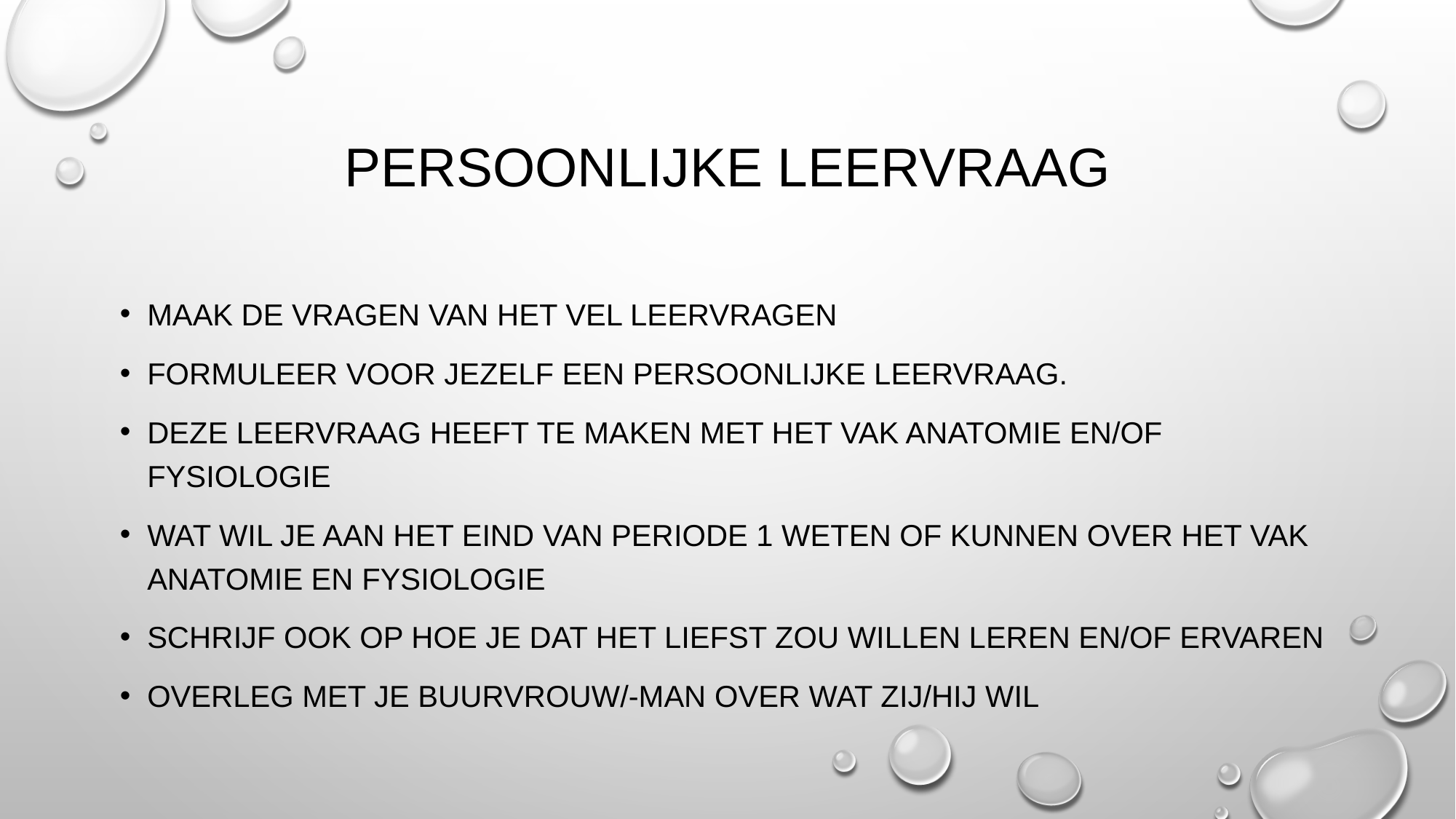

# Persoonlijke leervraag
Maak de vragen van het vel leervragen
Formuleer voor jezelf een persoonlijke leervraag.
Deze leervraag heeft te maken met het vak anatomie en/of fysiologie
wat wil je aan het eind van periode 1 weten of kunnen over het vak anatomie en fysiologie
Schrijf ook op hoe je dat het liefst zou willen leren en/of ervaren
Overleg met je buurvrouw/-man over wat zij/hij wil